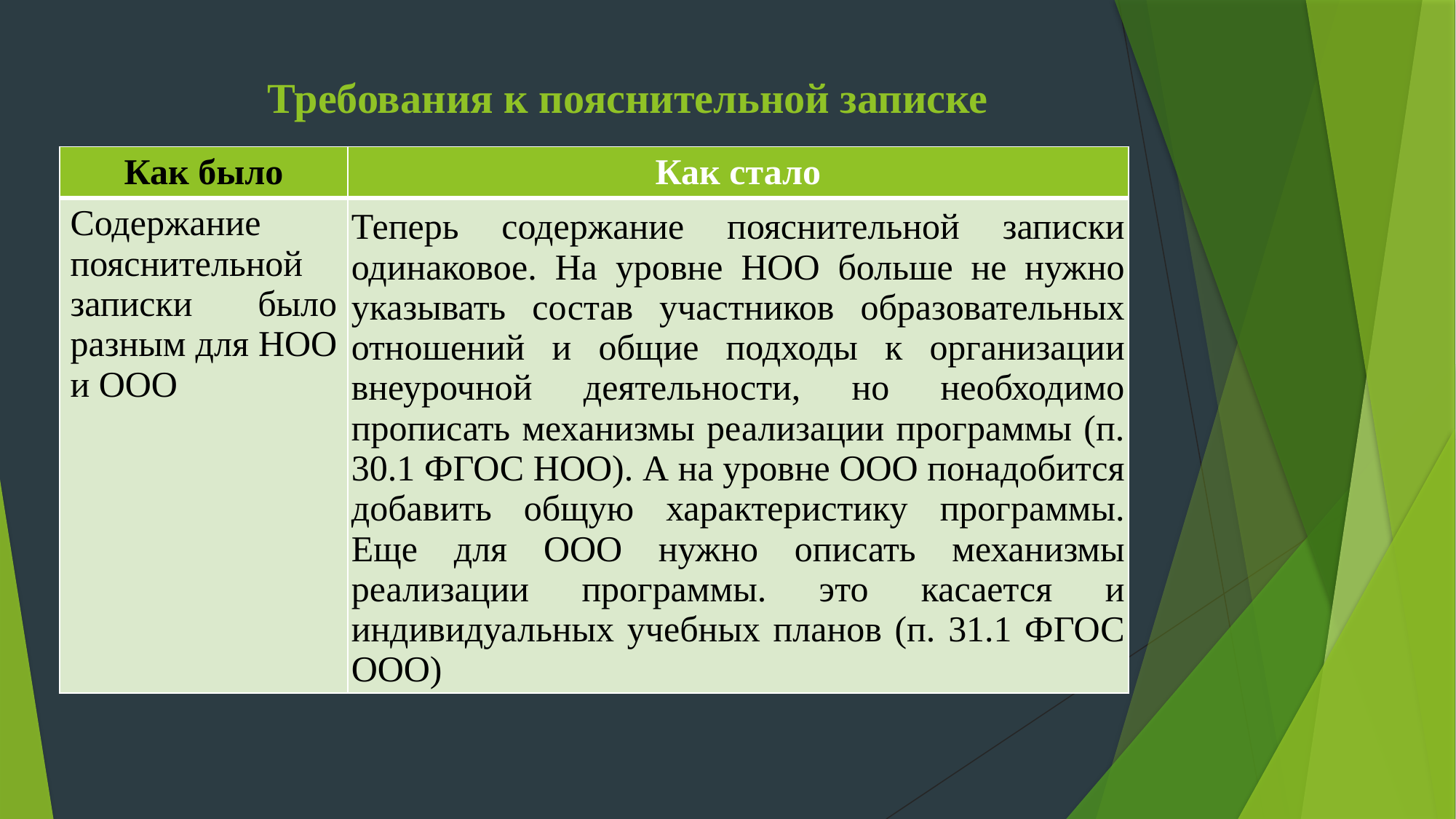

# Требования к пояснительной записке
| Как было | Как стало |
| --- | --- |
| Содержание пояснительной записки было разным для НОО и ООО | Теперь содержание пояснительной записки одинаковое. На уровне НОО больше не нужно указывать состав участников образовательных отношений и общие подходы к организации внеурочной деятельности, но необходимо прописать механизмы реализации программы (п. 30.1 ФГОС НОО). А на уровне ООО понадобится добавить общую характеристику программы. Еще для ООО нужно описать механизмы реализации программы. это касается и индивидуальных учебных планов (п. 31.1 ФГОС ООО) |